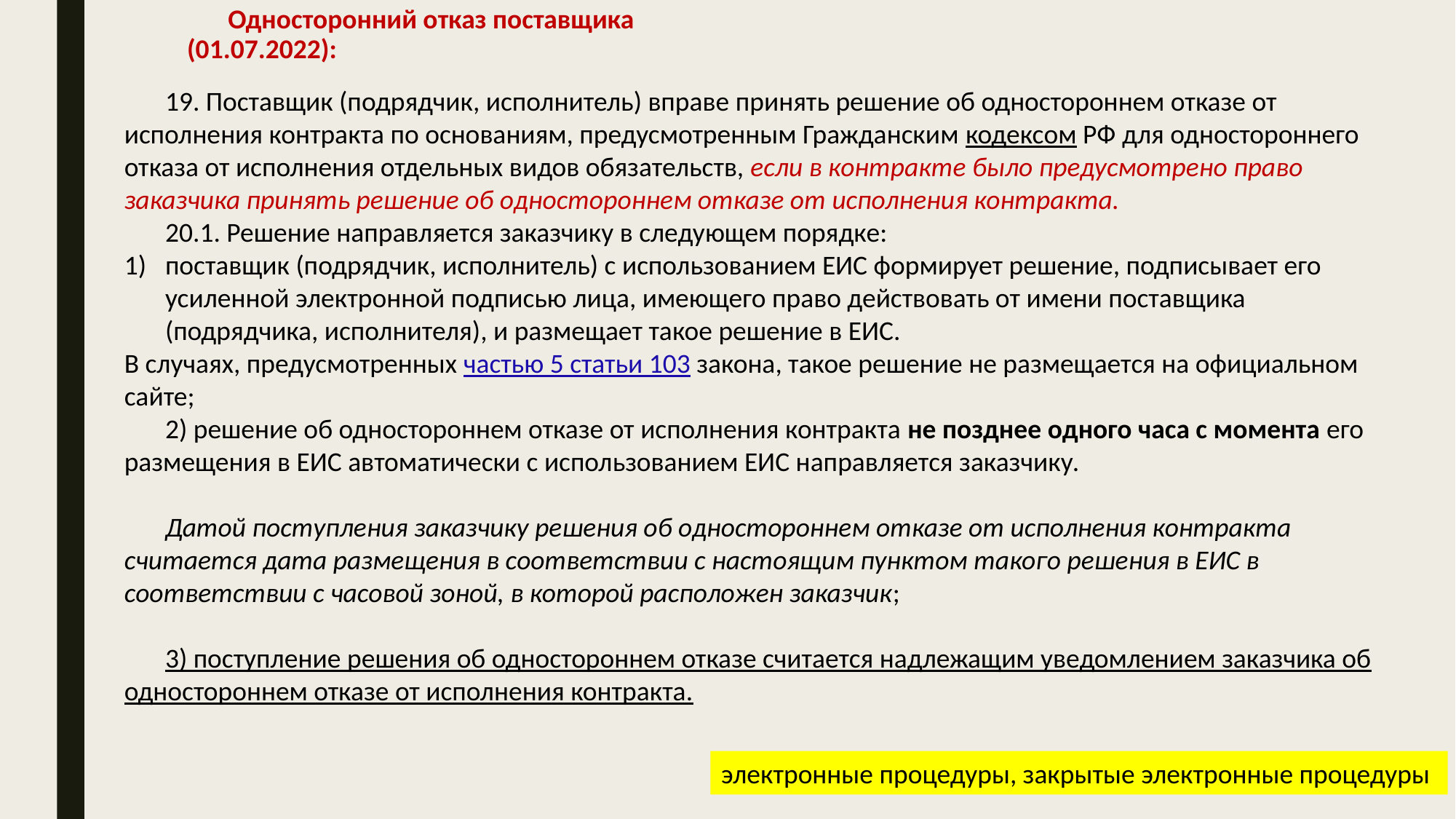

Односторонний отказ поставщика (01.07.2022):
19. Поставщик (подрядчик, исполнитель) вправе принять решение об одностороннем отказе от исполнения контракта по основаниям, предусмотренным Гражданским кодексом РФ для одностороннего отказа от исполнения отдельных видов обязательств, если в контракте было предусмотрено право заказчика принять решение об одностороннем отказе от исполнения контракта.
20.1. Решение направляется заказчику в следующем порядке:
поставщик (подрядчик, исполнитель) с использованием ЕИС формирует решение, подписывает его усиленной электронной подписью лица, имеющего право действовать от имени поставщика (подрядчика, исполнителя), и размещает такое решение в ЕИС.
В случаях, предусмотренных частью 5 статьи 103 закона, такое решение не размещается на официальном сайте;
2) решение об одностороннем отказе от исполнения контракта не позднее одного часа с момента его размещения в ЕИС автоматически с использованием ЕИС направляется заказчику.

Датой поступления заказчику решения об одностороннем отказе от исполнения контракта считается дата размещения в соответствии с настоящим пунктом такого решения в ЕИС в соответствии с часовой зоной, в которой расположен заказчик;

3) поступление решения об одностороннем отказе считается надлежащим уведомлением заказчика об одностороннем отказе от исполнения контракта.
электронные процедуры, закрытые электронные процедуры